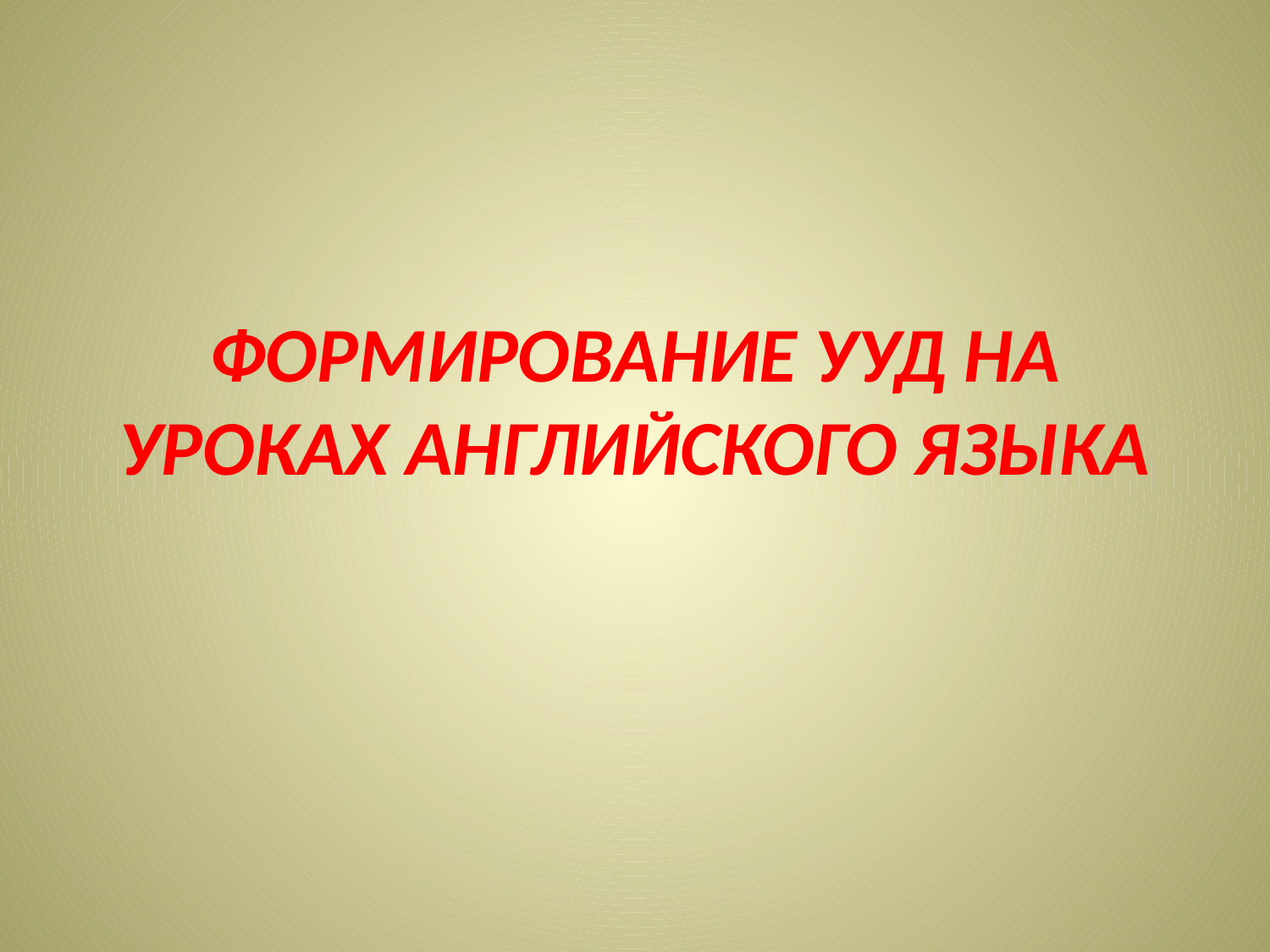

# ФОРМИРОВАНИЕ УУД НА УРОКАХ АНГЛИЙСКОГО ЯЗЫКА